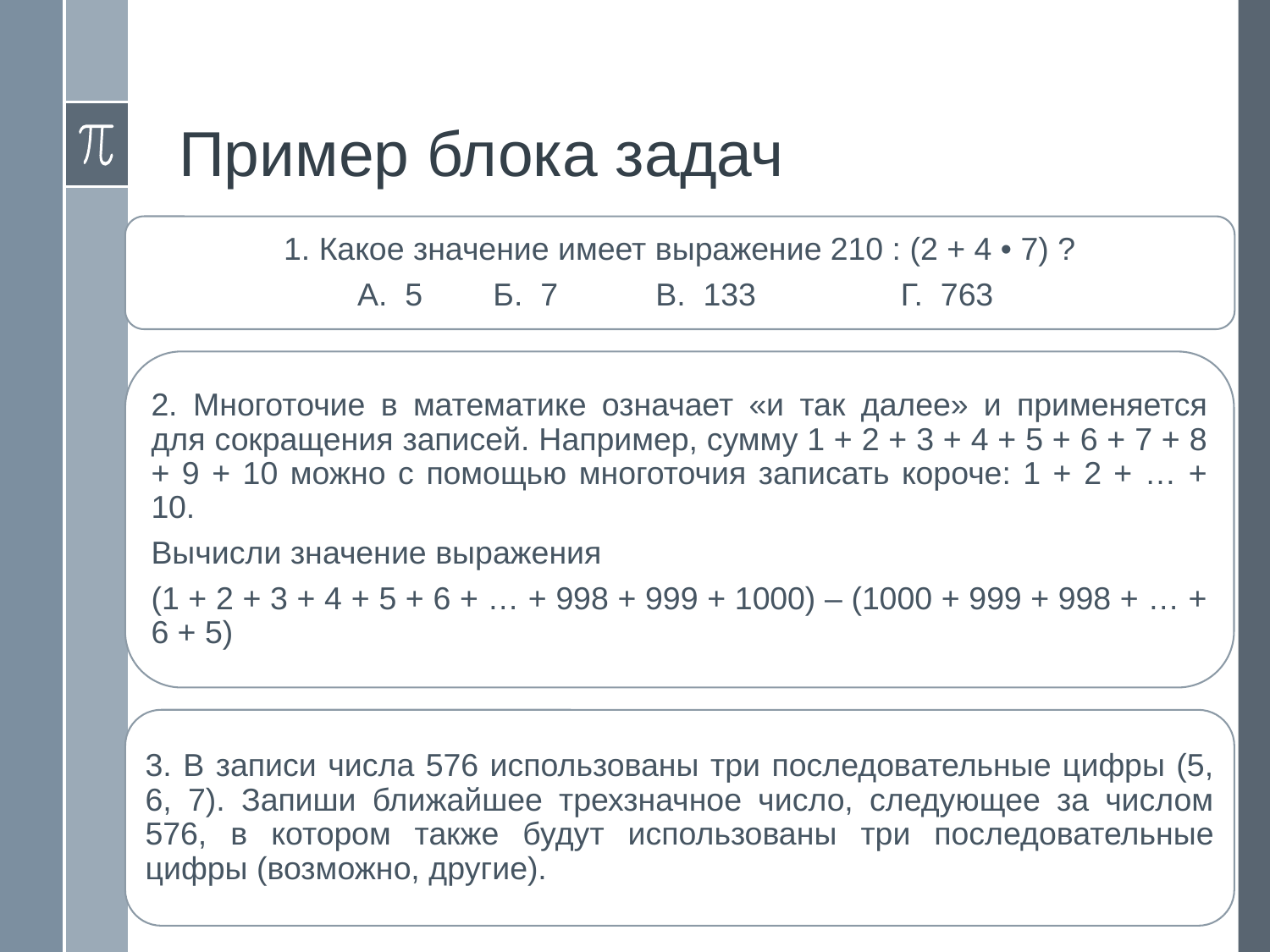

# Пример блока задач
1. Какое значение имеет выражение 210 : (2 + 4 • 7) ?
А.  5	 Б.  7	     В.  133	    Г.  763
2. Многоточие в математике означает «и так далее» и применяется для сокращения записей. Например, сумму 1 + 2 + 3 + 4 + 5 + 6 + 7 + 8 + 9 + 10 можно с помощью многоточия записать короче: 1 + 2 + … + 10.
Вычисли значение выражения
(1 + 2 + 3 + 4 + 5 + 6 + … + 998 + 999 + 1000) – (1000 + 999 + 998 + … + 6 + 5)
3. В записи числа 576 использованы три последовательные цифры (5, 6, 7). Запиши ближайшее трехзначное число, следующее за числом 576, в котором также будут использованы три последовательные цифры (возможно, другие).